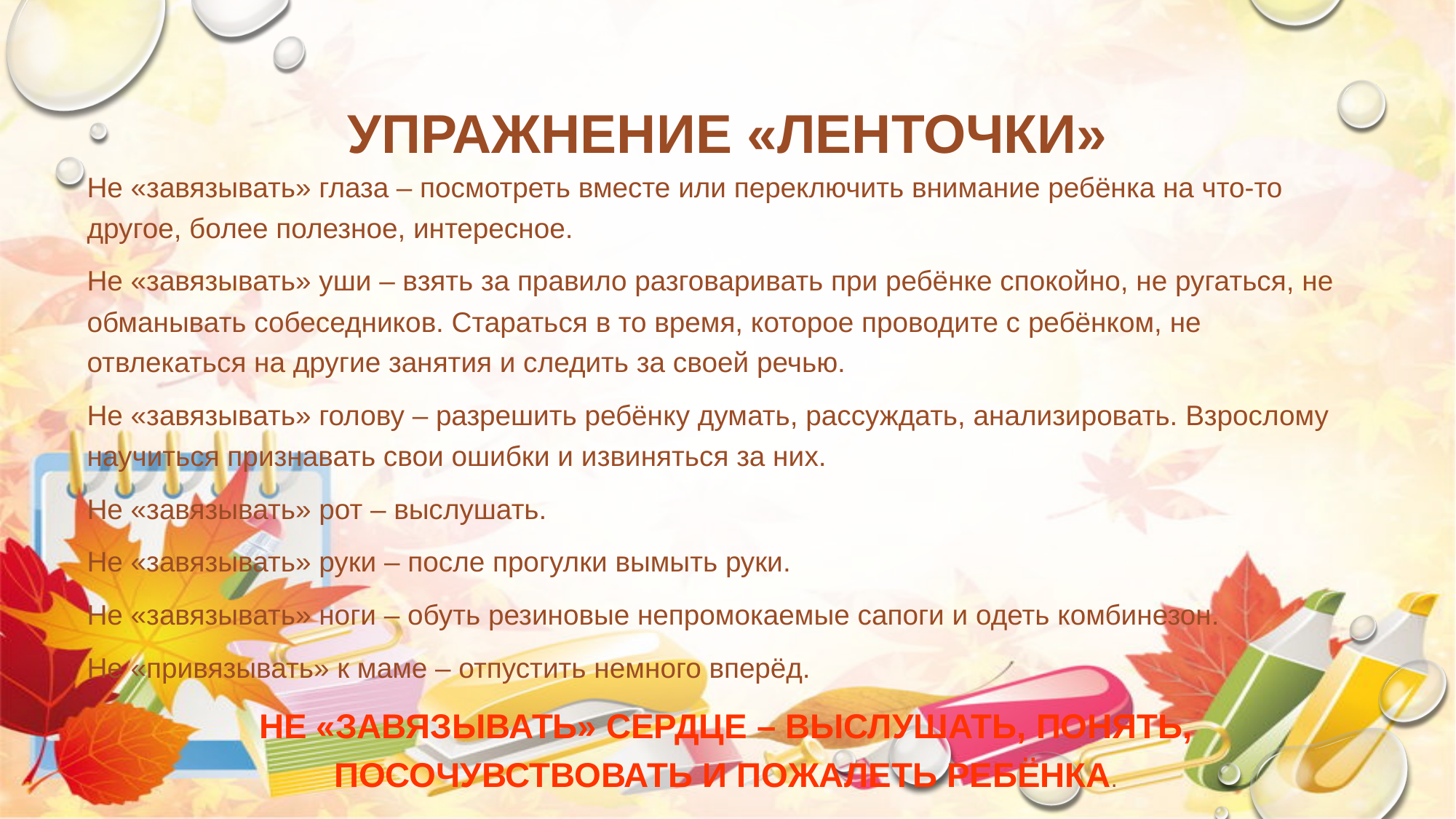

# Упражнение «Ленточки»
Не «завязывать» глаза – посмотреть вместе или переключить внимание ребёнка на что-то другое, более полезное, интересное.
Не «завязывать» уши – взять за правило разговаривать при ребёнке спокойно, не ругаться, не обманывать собеседников. Стараться в то время, которое проводите с ребёнком, не отвлекаться на другие занятия и следить за своей речью.
Не «завязывать» голову – разрешить ребёнку думать, рассуждать, анализировать. Взрослому научиться признавать свои ошибки и извиняться за них.
Не «завязывать» рот – выслушать.
Не «завязывать» руки – после прогулки вымыть руки.
Не «завязывать» ноги – обуть резиновые непромокаемые сапоги и одеть комбинезон.
Не «привязывать» к маме – отпустить немного вперёд.
НЕ «ЗАВЯЗЫВАТЬ» СЕРДЦЕ – ВЫСЛУШАТЬ, ПОНЯТЬ, ПОСОЧУВСТВОВАТЬ И ПОЖАЛЕТЬ РЕБЁНКА.